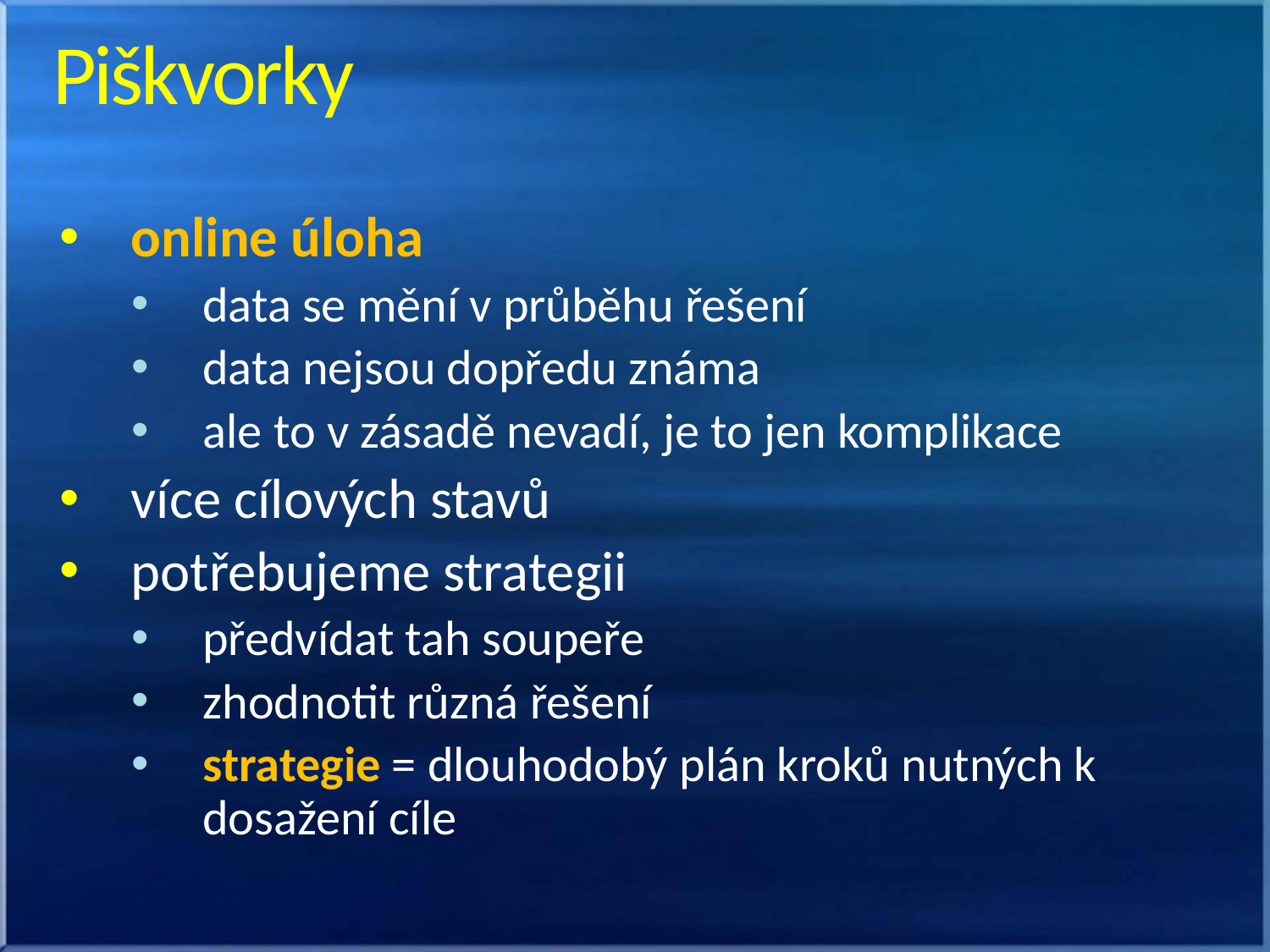

# Piškvorky
online úloha
data se mění v průběhu řešení
data nejsou dopředu známa
ale to v zásadě nevadí, je to jen komplikace
více cílových stavů
potřebujeme strategii
předvídat tah soupeře
zhodnotit různá řešení
strategie = dlouhodobý plán kroků nutných k dosažení cíle